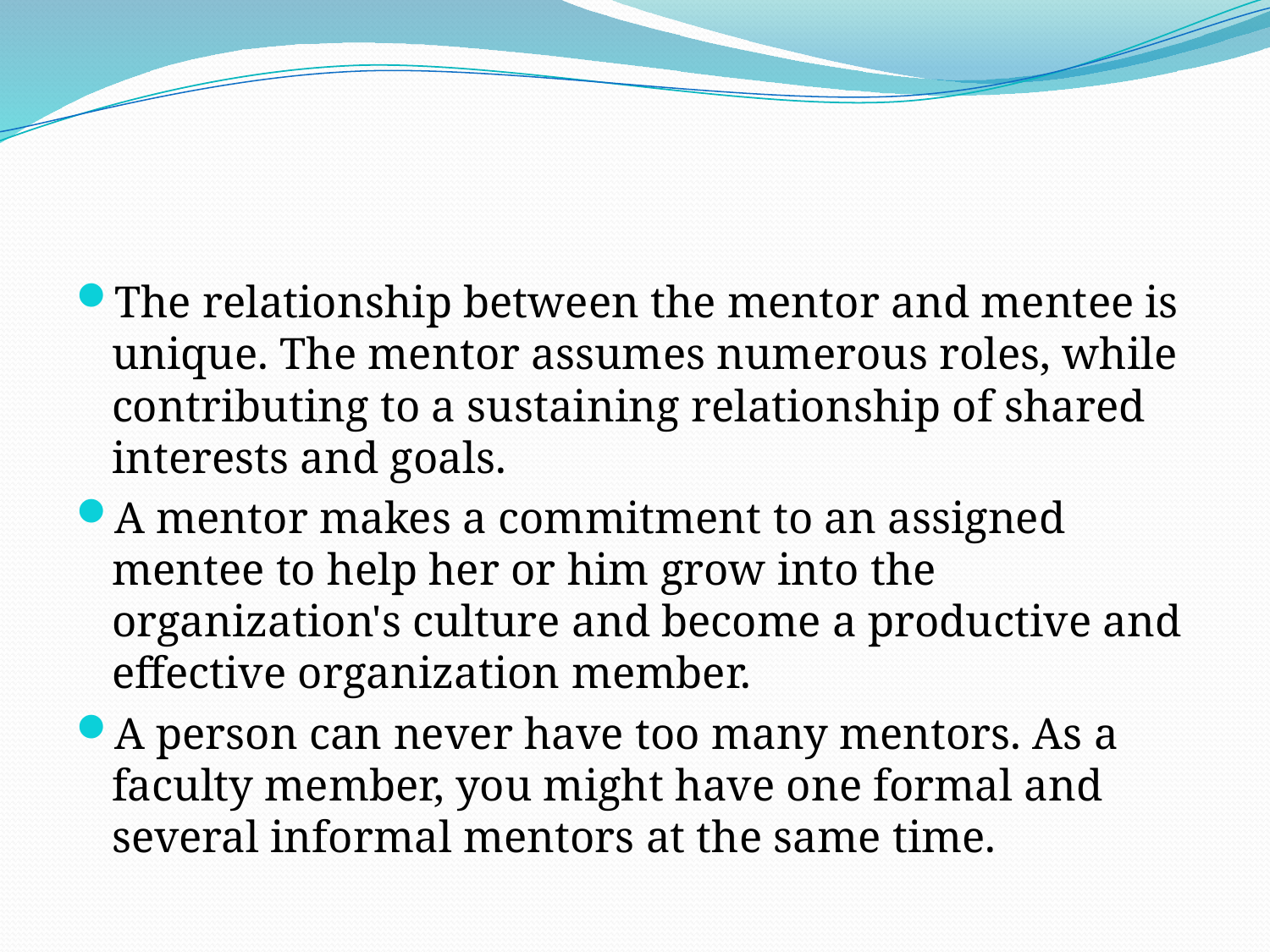

#
The relationship between the mentor and mentee is unique. The mentor assumes numerous roles, while contributing to a sustaining relationship of shared interests and goals.
A mentor makes a commitment to an assigned mentee to help her or him grow into the organization's culture and become a productive and effective organization member.
A person can never have too many mentors. As a faculty member, you might have one formal and several informal mentors at the same time.